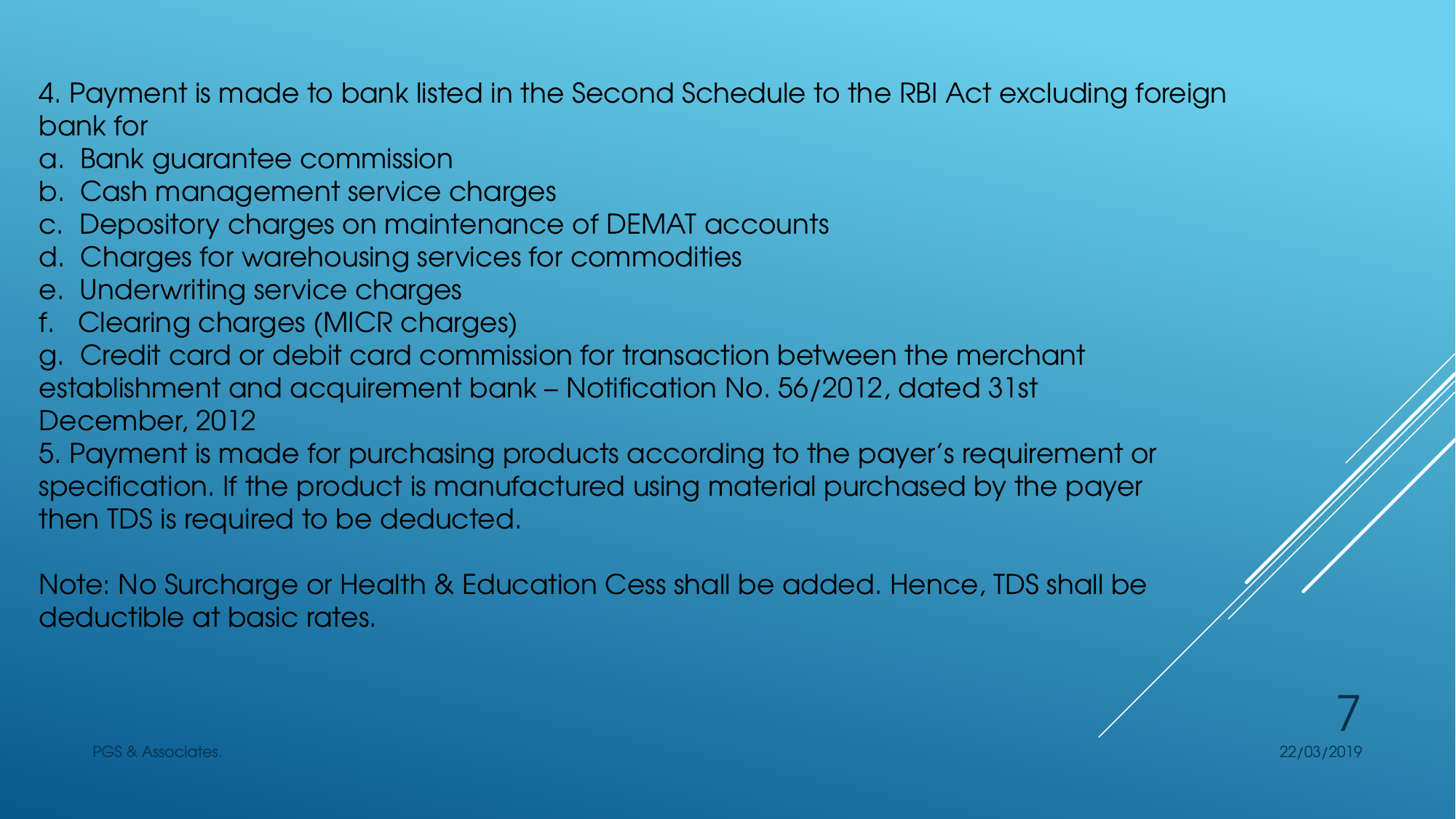

4. Payment is made to bank listed in the Second Schedule to the RBI Act excluding foreign 	bank for
Bank guarantee commission
Cash management service charges
c.  Depository charges on maintenance of DEMAT accounts
d.  Charges for warehousing services for commodities
e.  Underwriting service charges
f.   Clearing charges (MICR charges)
g.  Credit card or debit card commission for transaction between the merchant 	establishment and acquirement bank – Notification No. 56/2012, dated 31st 	December, 2012
5. Payment is made for purchasing products according to the payer’s requirement or 	specification. If the product is manufactured using material purchased by the payer 	then TDS is required to be deducted.

Note: No Surcharge or Health & Education Cess shall be added. Hence, TDS shall be deductible at basic rates.
7
PGS & Associates.
22/03/2019